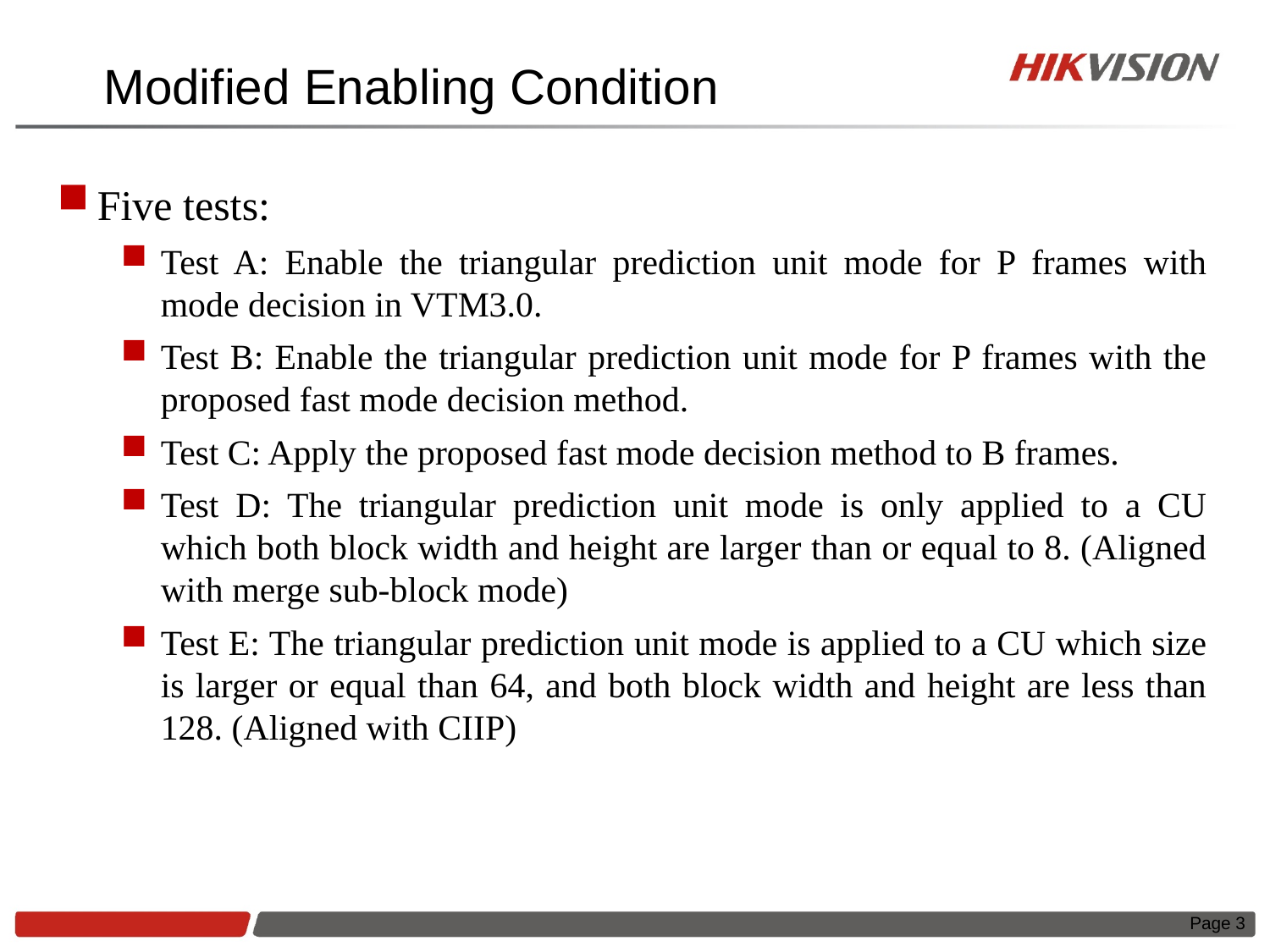

Modified Enabling Condition
Five tests:
Test A: Enable the triangular prediction unit mode for P frames with mode decision in VTM3.0.
Test B: Enable the triangular prediction unit mode for P frames with the proposed fast mode decision method.
Test C: Apply the proposed fast mode decision method to B frames.
Test D: The triangular prediction unit mode is only applied to a CU which both block width and height are larger than or equal to 8. (Aligned with merge sub-block mode)
Test E: The triangular prediction unit mode is applied to a CU which size is larger or equal than 64, and both block width and height are less than 128. (Aligned with CIIP)

Page 3